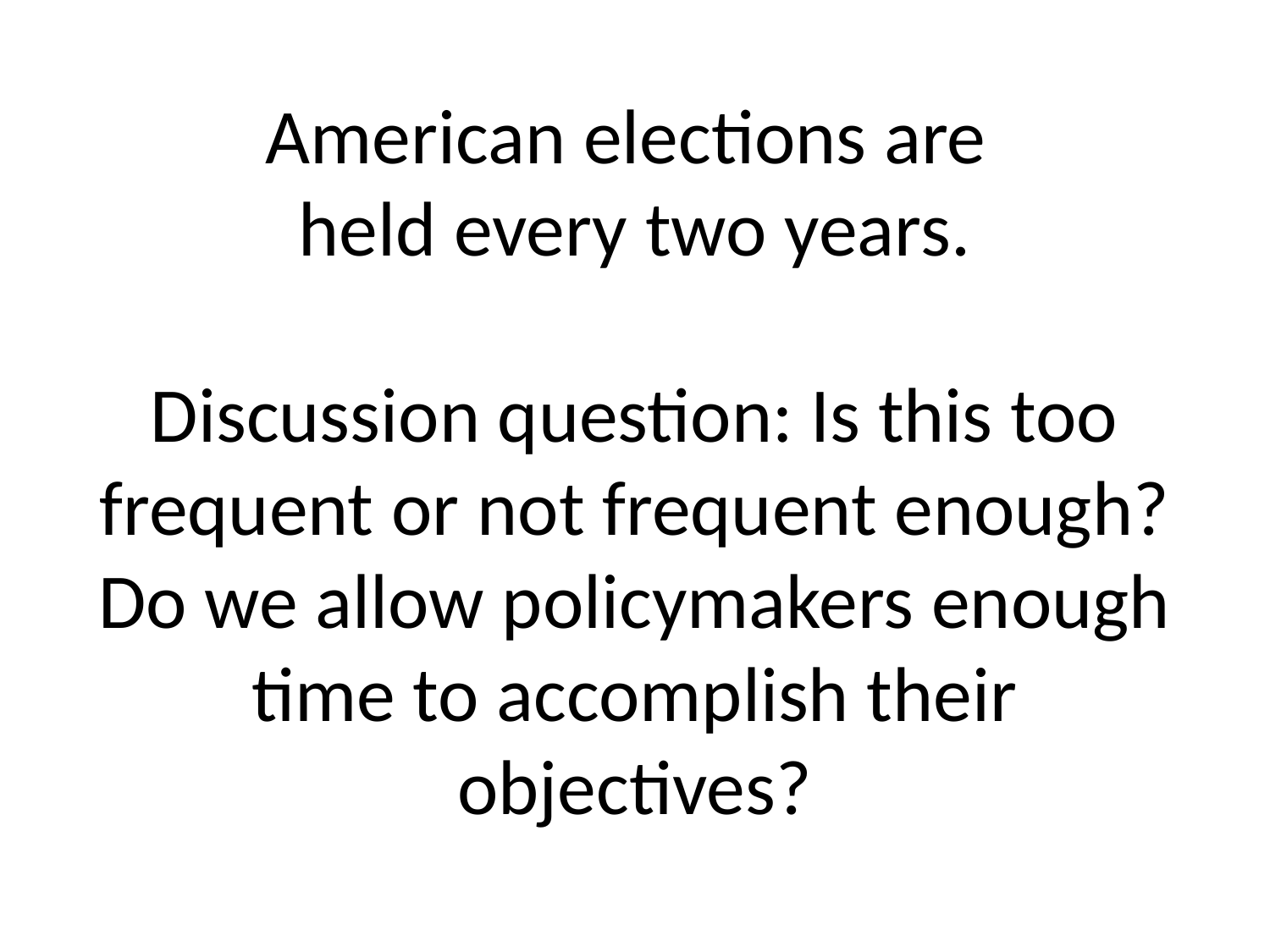

# American elections are held every two years. Discussion question: Is this too frequent or not frequent enough? Do we allow policymakers enough time to accomplish their objectives?